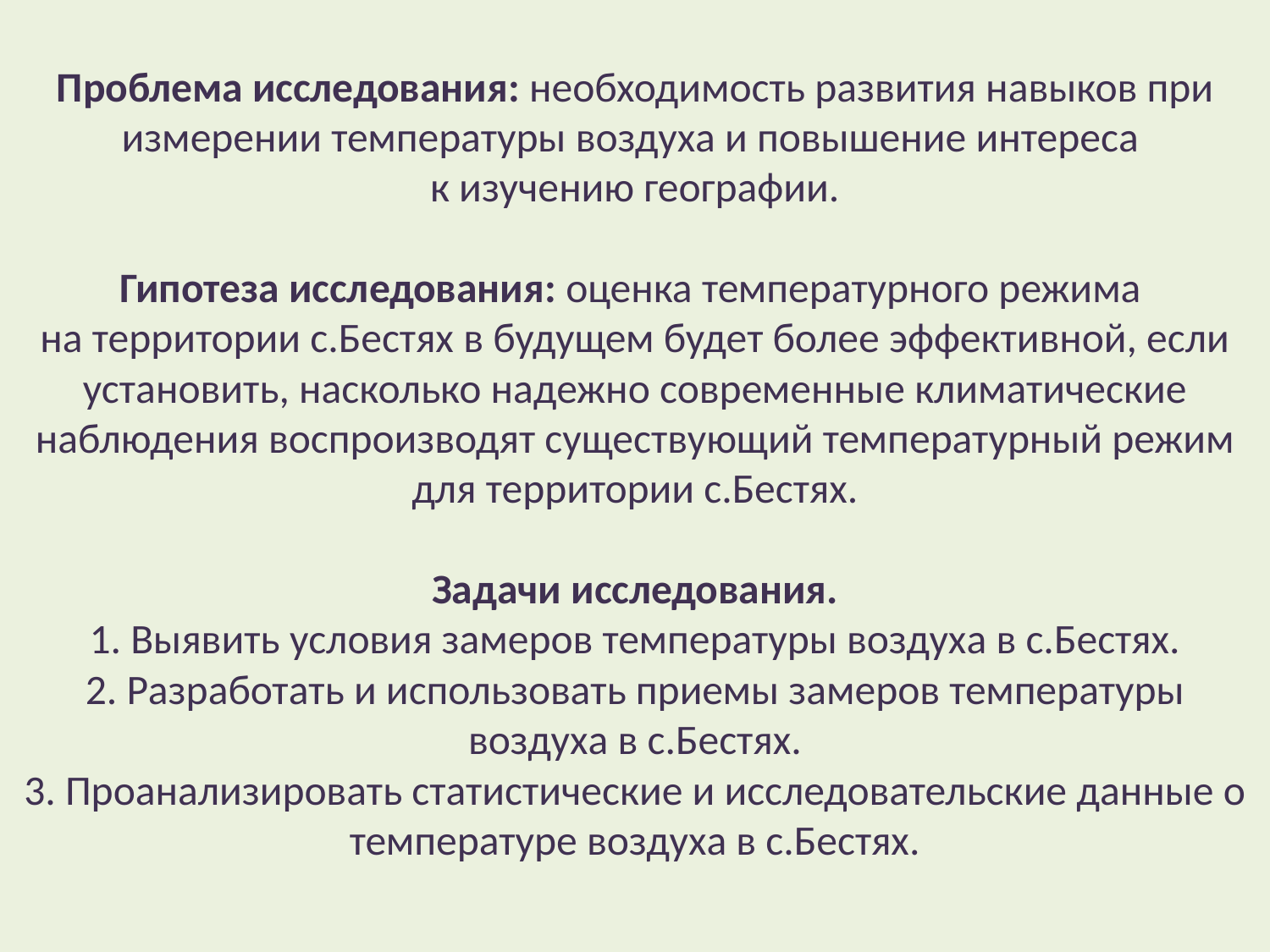

# Проблема исследования: необходимость развития навыков при измерении температуры воздуха и повышение интереса к изучению географии. Гипотеза исследования: оценка температурного режима на территории с.Бестях в будущем будет более эффективной, если установить, насколько надежно современные климатические наблюдения воспроизводят существующий температурный режим для территории с.Бестях. Задачи исследования. 1. Выявить условия замеров температуры воздуха в с.Бестях. 2. Разработать и использовать приемы замеров температуры воздуха в с.Бестях. 3. Проанализировать статистические и исследовательские данные о температуре воздуха в с.Бестях.